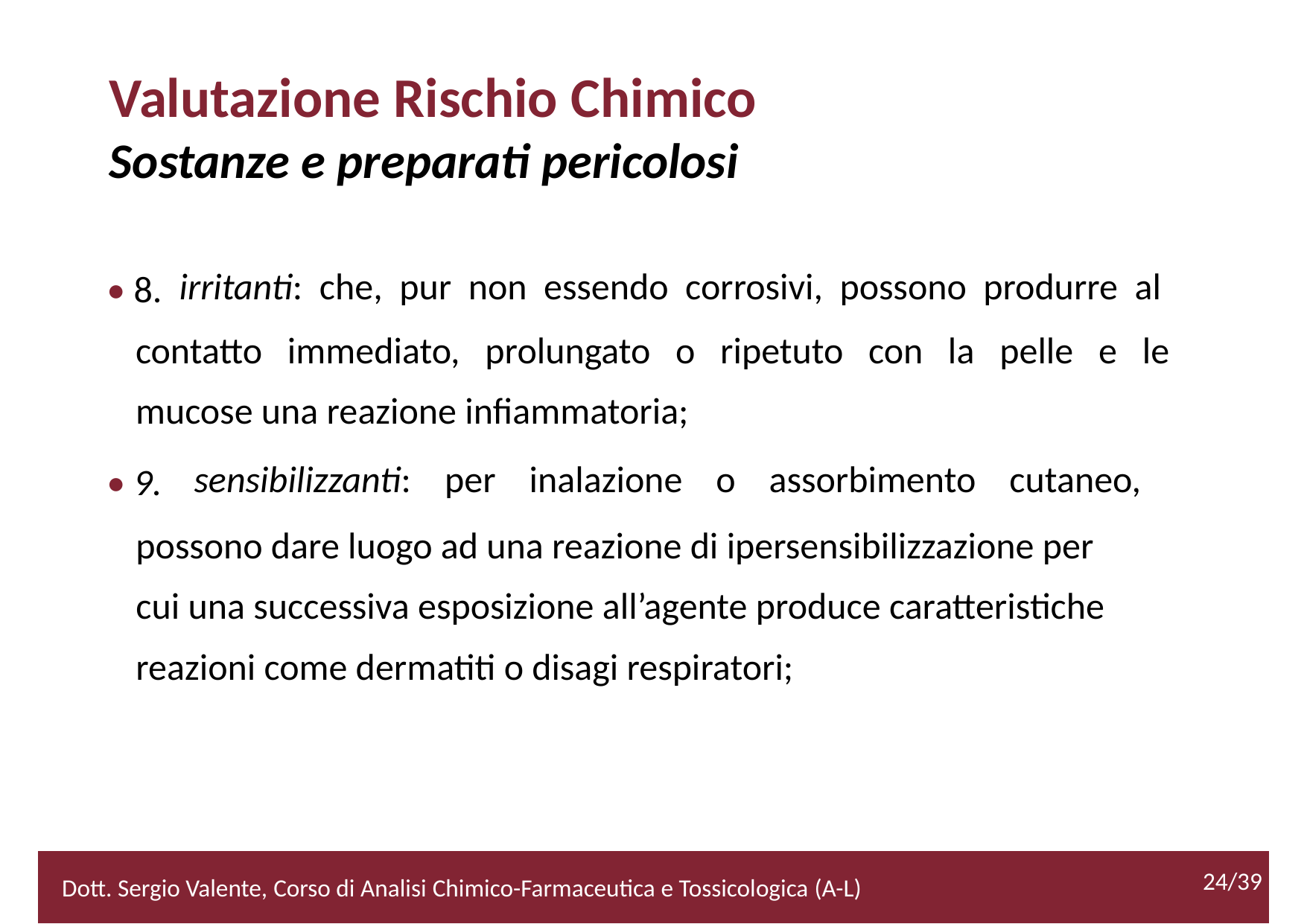

Valutazione Rischio Chimico
Sostanze e preparati pericolosi
• 8.
irritanti:  che,  pur  non  essendo  corrosivi,  possono  produrre  al
contatto   immediato,   prolungato   o   ripetuto   con   la   pelle   e   le

mucose una reazione infiammatoria;
• 9.
sensibilizzanti:    per    inalazione    o    assorbimento    cutaneo,
possono dare luogo ad una reazione di ipersensibilizzazione per

cui una successiva esposizione all’agente produce caratteristiche

reazioni come dermatiti o disagi respiratori;

24/39
2/52
Dott. Sergio Valente, Corso di Analisi Chimico-Farmaceutica e Tossicologica (A-L)